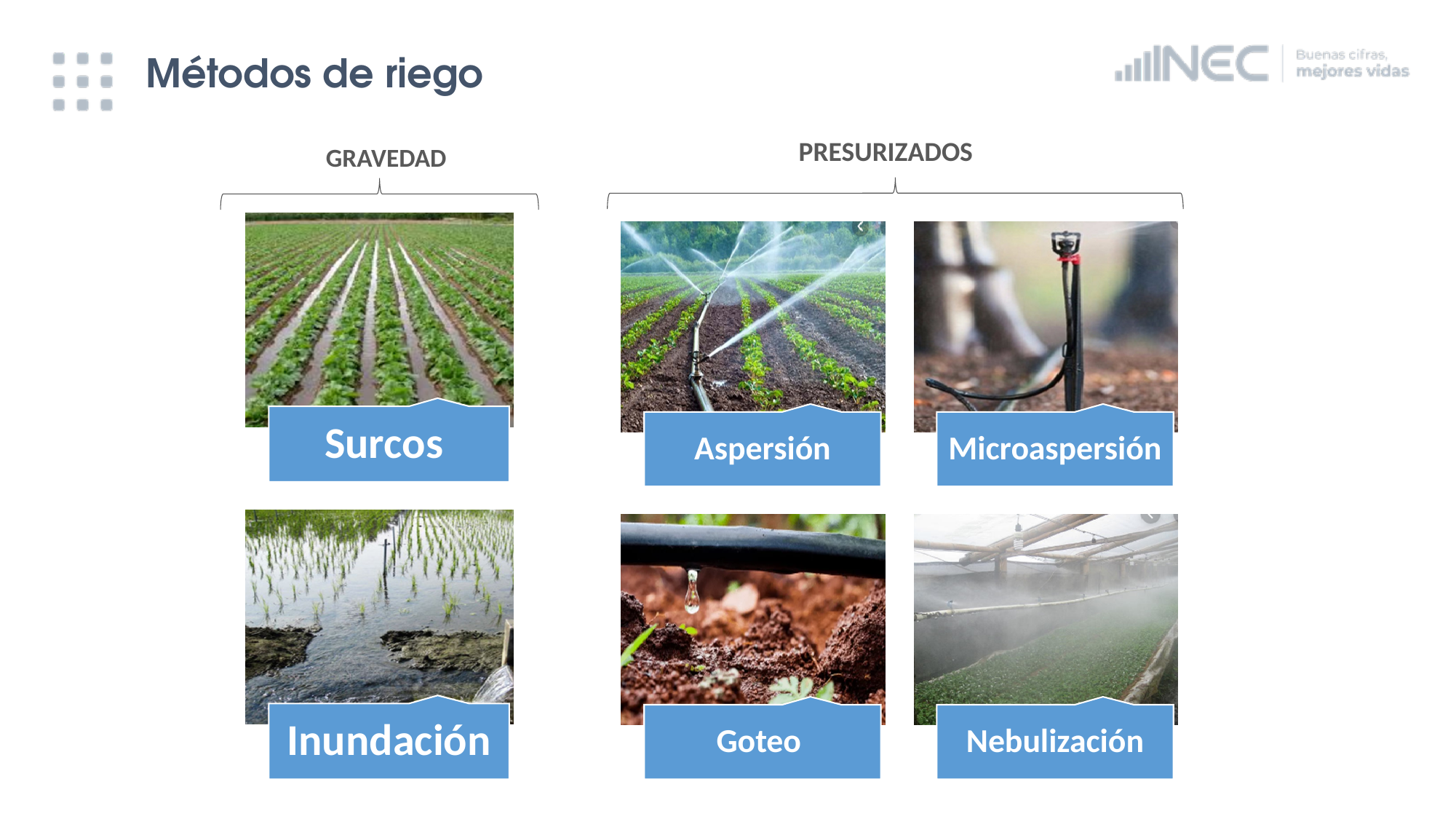

Métodos de riego
PRESURIZADOS
GRAVEDAD
Surcos
Inundación
Aspersión
Microaspersión
Goteo
Nebulización